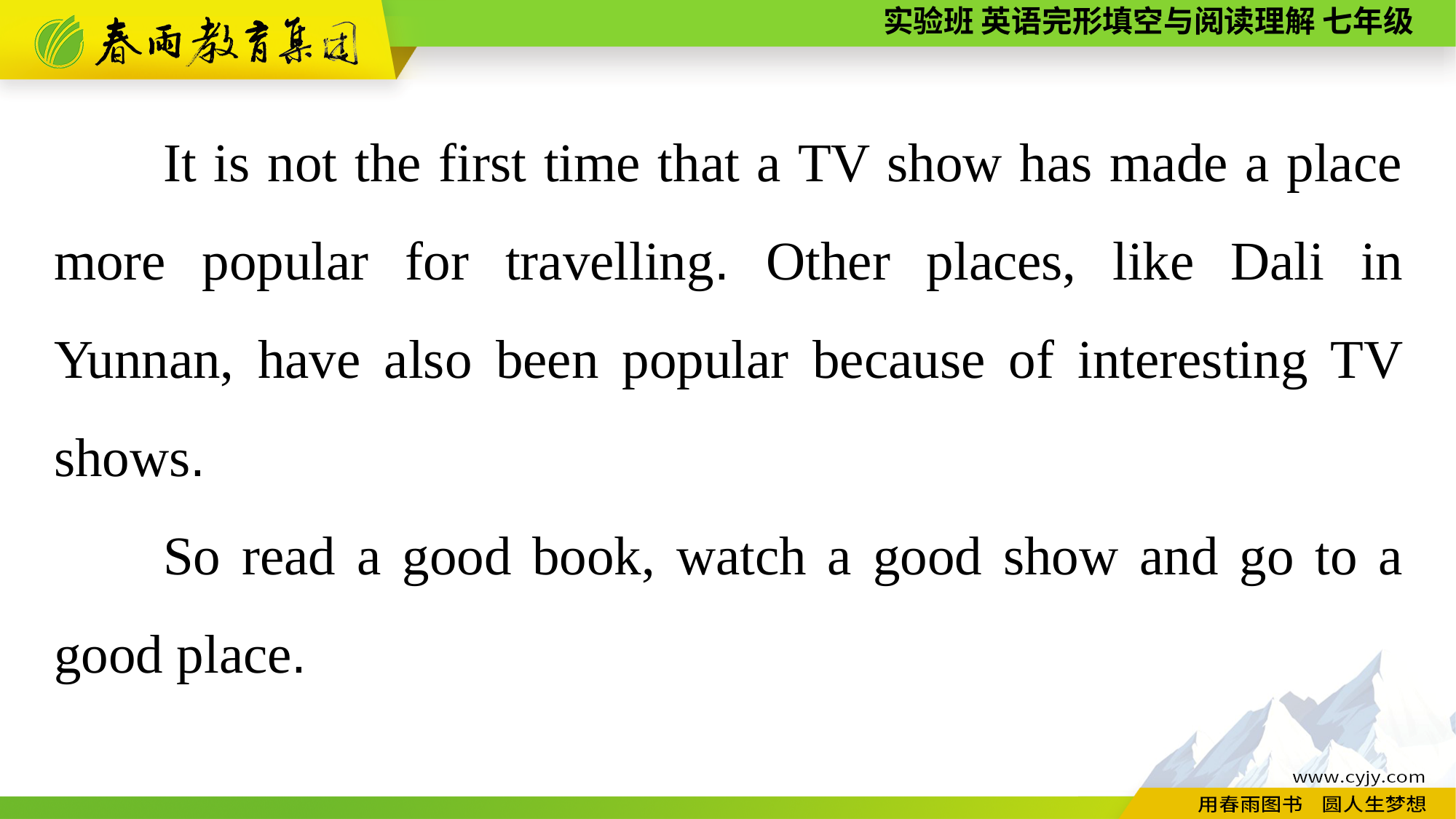

It is not the first time that a TV show has made a place more popular for travelling. Other places, like Dali in Yunnan, have also been popular because of interesting TV shows.
So read a good book, watch a good show and go to a good place.